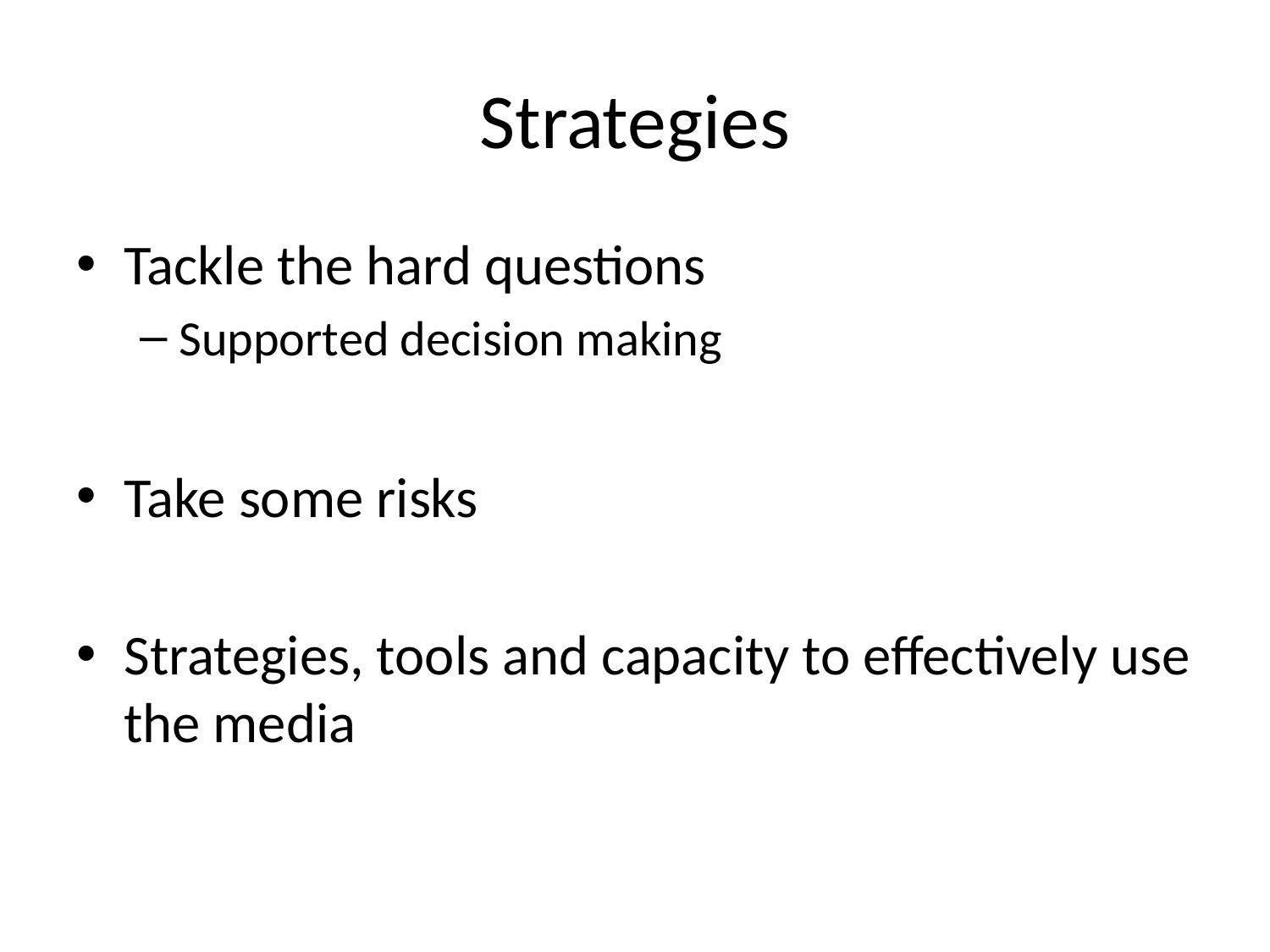

# Strategies
Tackle the hard questions
Supported decision making

Take some risks

Strategies, tools and capacity to effectively use the media